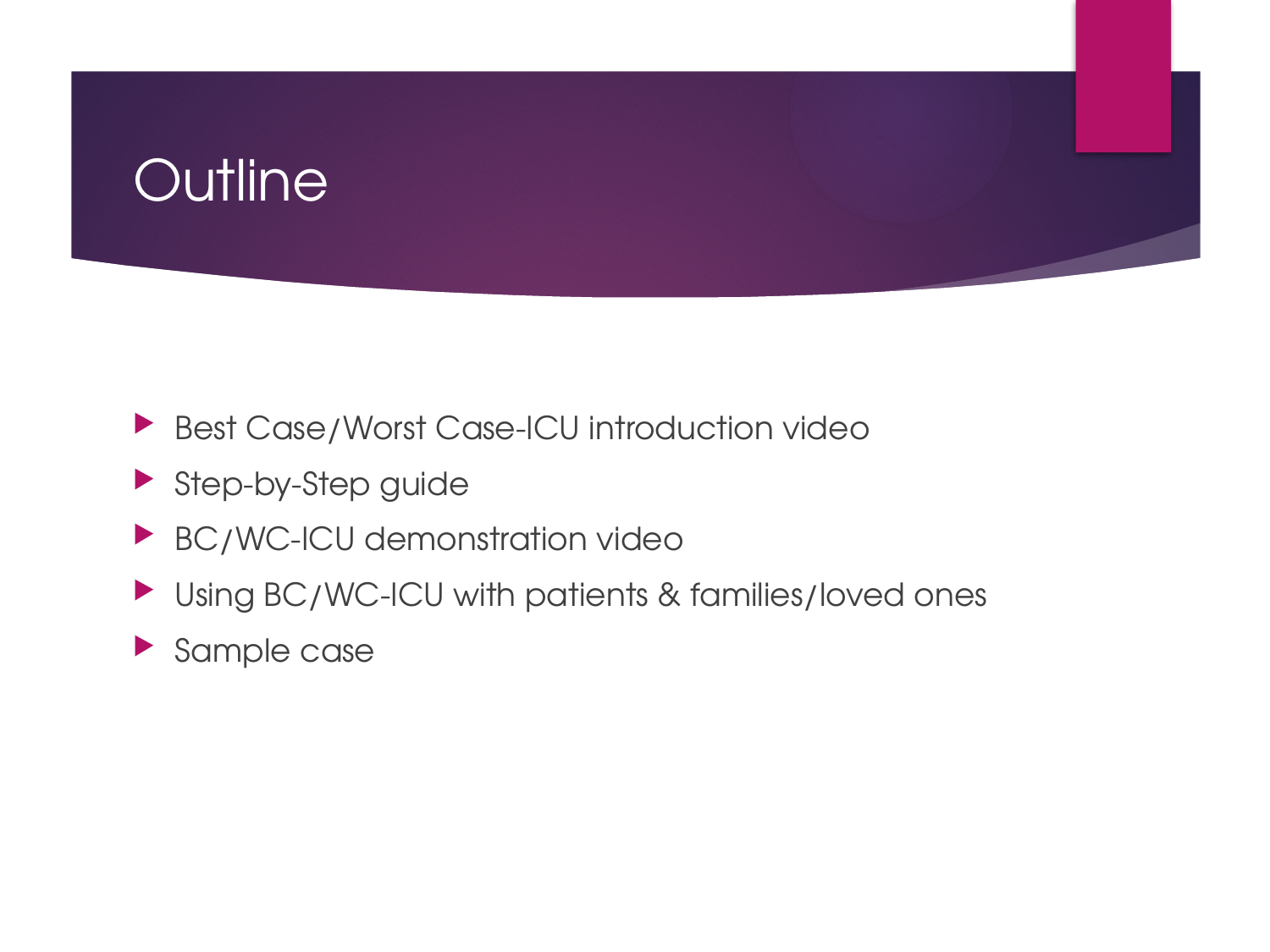

# Outline

Best Case/Worst Case-ICU introduction video
Step-by-Step guide
BC/WC-ICU demonstration video
Using BC/WC-ICU with patients & families/loved ones
Sample case